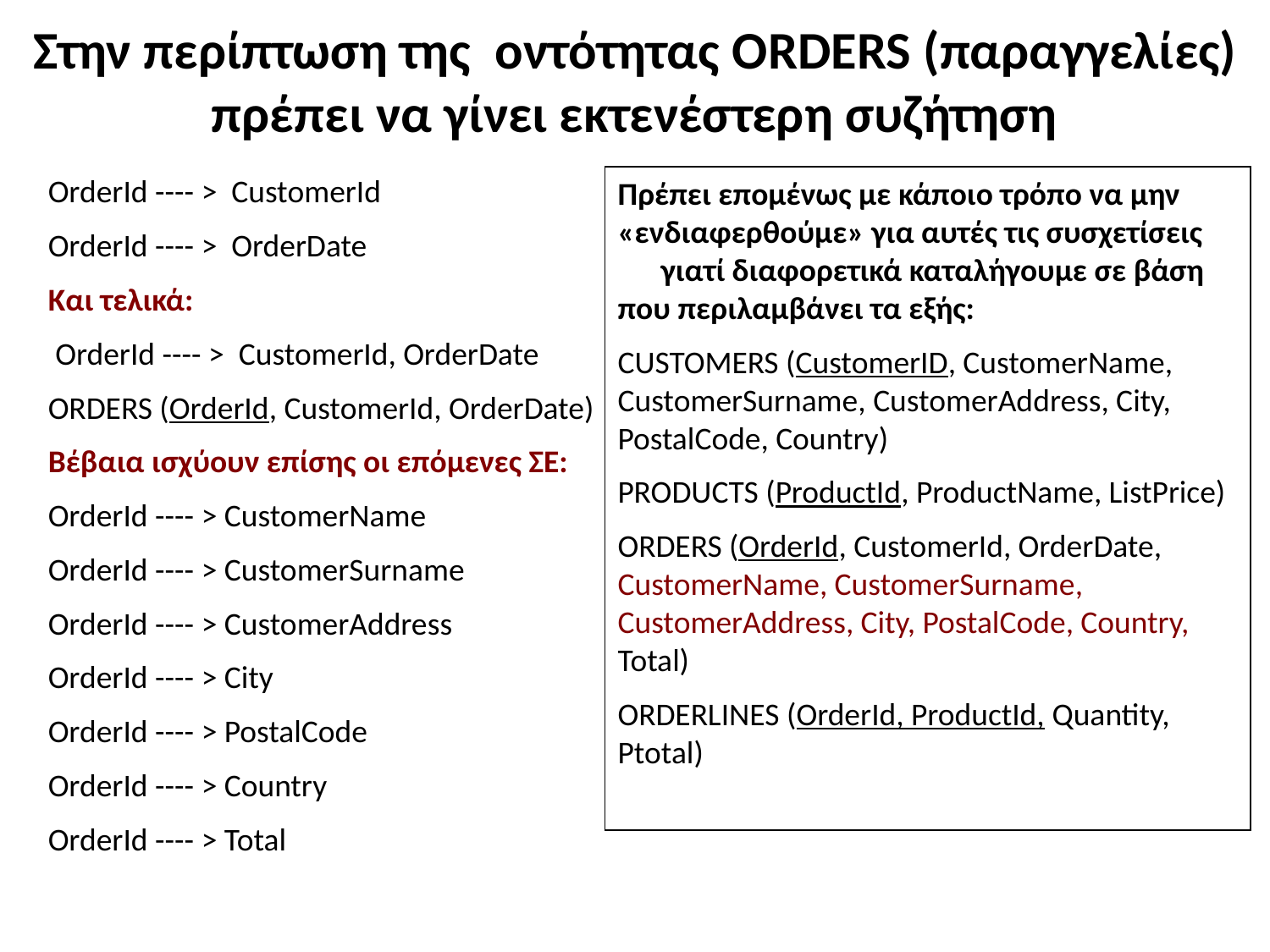

# Στην περίπτωση της  οντότητας ORDERS (παραγγελίες) πρέπει να γίνει εκτενέστερη συζήτηση
OrderId ---- >  CustomerId
OrderId ---- >  OrderDate
Και τελικά:
 OrderId ---- >  CustomerId, OrderDate
ORDERS (OrderId, CustomerId, OrderDate)
Βέβαια ισχύουν επίσης οι επόμενες ΣΕ:
OrderId ---- > CustomerName
OrderId ---- > CustomerSurname
OrderId ---- > CustomerAddress
OrderId ---- > City
OrderId ---- > PostalCode
OrderId ---- > Country
OrderId ---- > Total

Πρέπει επομένως με κάποιο τρόπο να μην «ενδιαφερθούμε» για αυτές τις συσχετίσεις           γιατί διαφορετικά καταλήγουμε σε βάση που περιλαμβάνει τα εξής:
CUSTOMERS (CustomerID, CustomerName,   CustomerSurname, CustomerAddress, City, PostalCode, Country)
PRODUCTS (ProductId, ProductName, ListPrice)
ORDERS (OrderId, CustomerId, OrderDate, CustomerName, CustomerSurname, CustomerAddress, City, PostalCode, Country, Total)
ORDERLINES (OrderId, ProductId, Quantity, Ptotal)